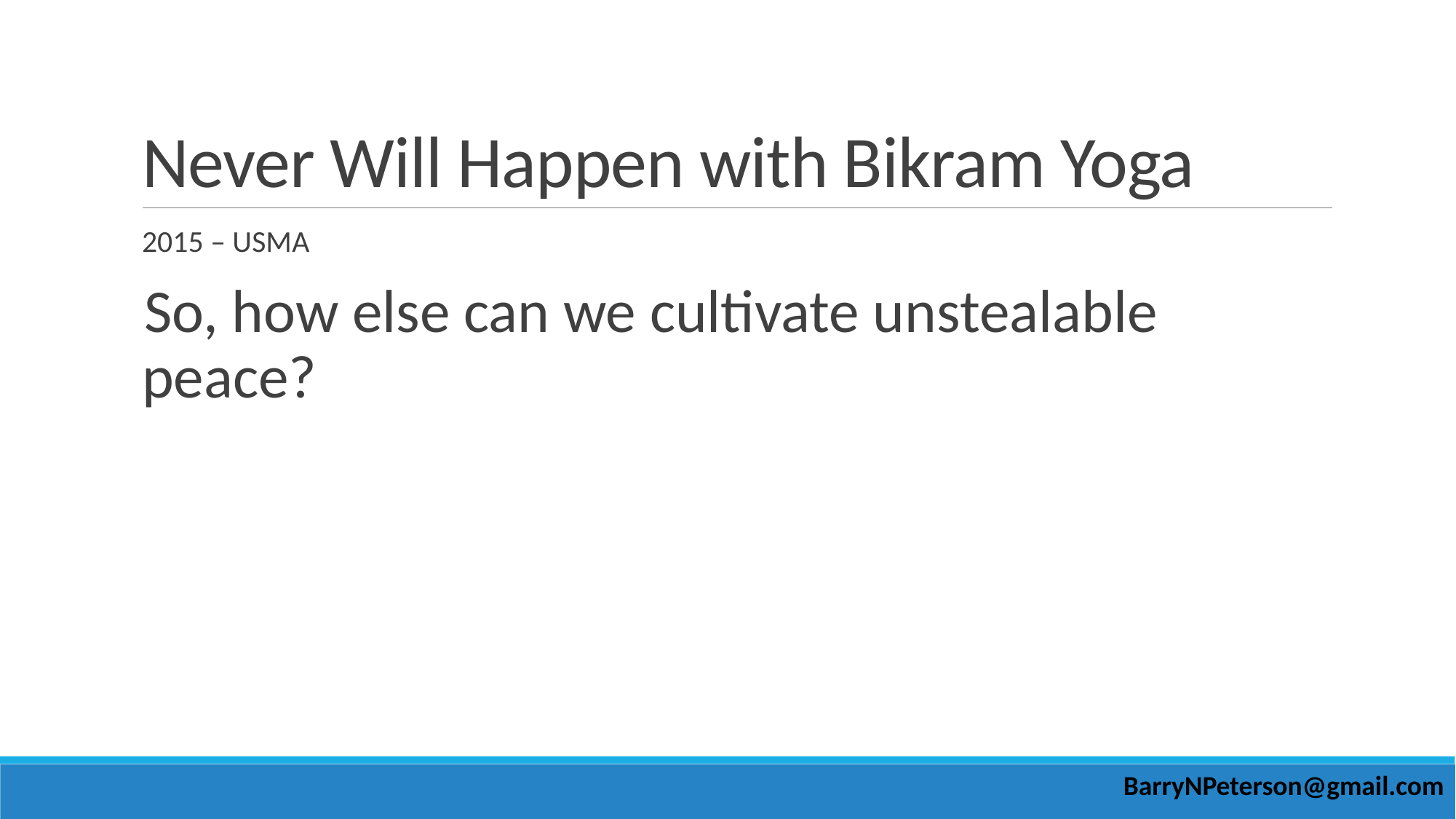

# Never Will Happen with Bikram Yoga
2015 – USMA
So, how else can we cultivate unstealable peace?
BarryNPeterson@gmail.com